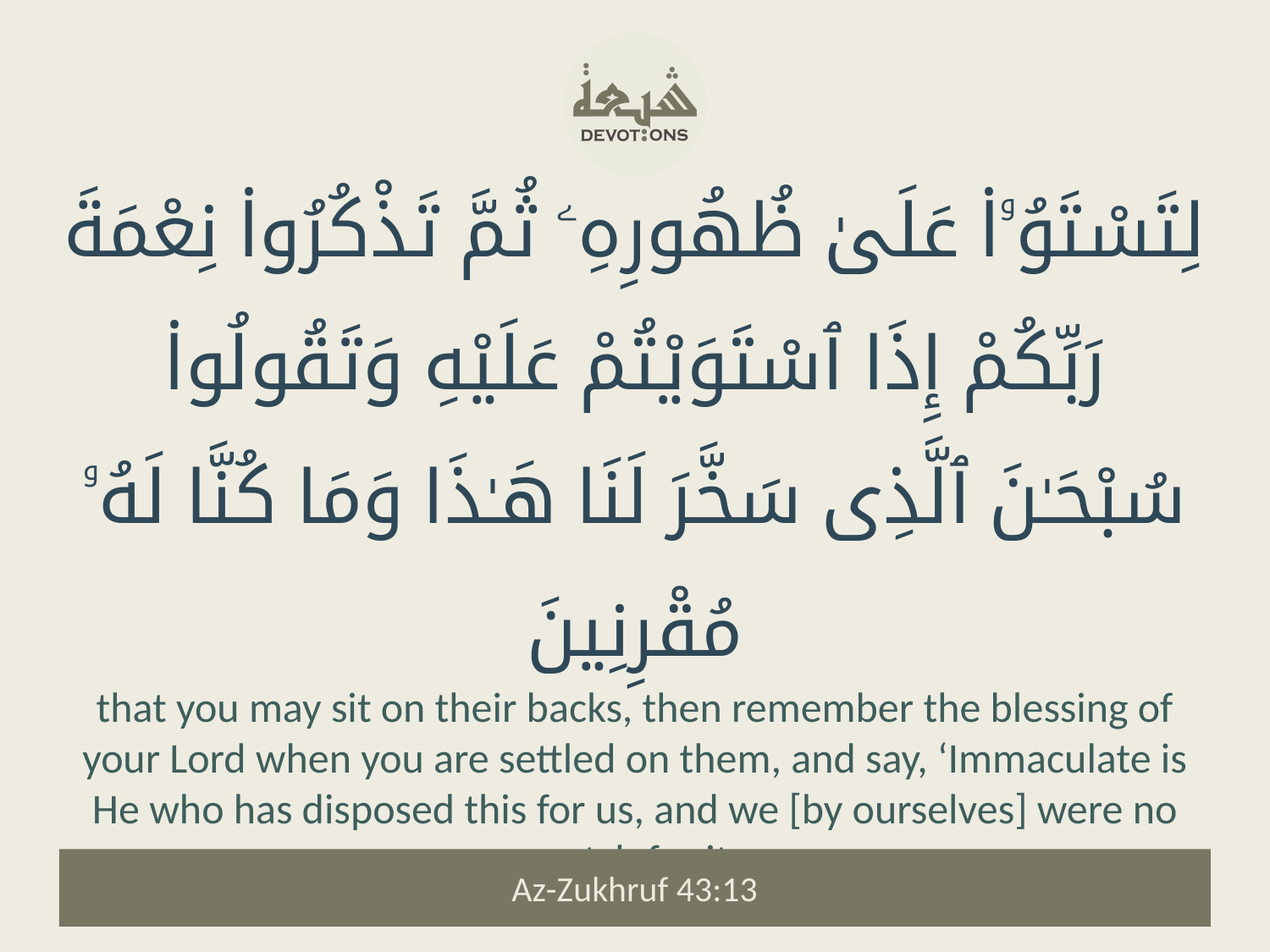

لِتَسْتَوُۥا۟ عَلَىٰ ظُهُورِهِۦ ثُمَّ تَذْكُرُوا۟ نِعْمَةَ رَبِّكُمْ إِذَا ٱسْتَوَيْتُمْ عَلَيْهِ وَتَقُولُوا۟ سُبْحَـٰنَ ٱلَّذِى سَخَّرَ لَنَا هَـٰذَا وَمَا كُنَّا لَهُۥ مُقْرِنِينَ
that you may sit on their backs, then remember the blessing of your Lord when you are settled on them, and say, ‘Immaculate is He who has disposed this for us, and we [by ourselves] were no match for it.
Az-Zukhruf 43:13